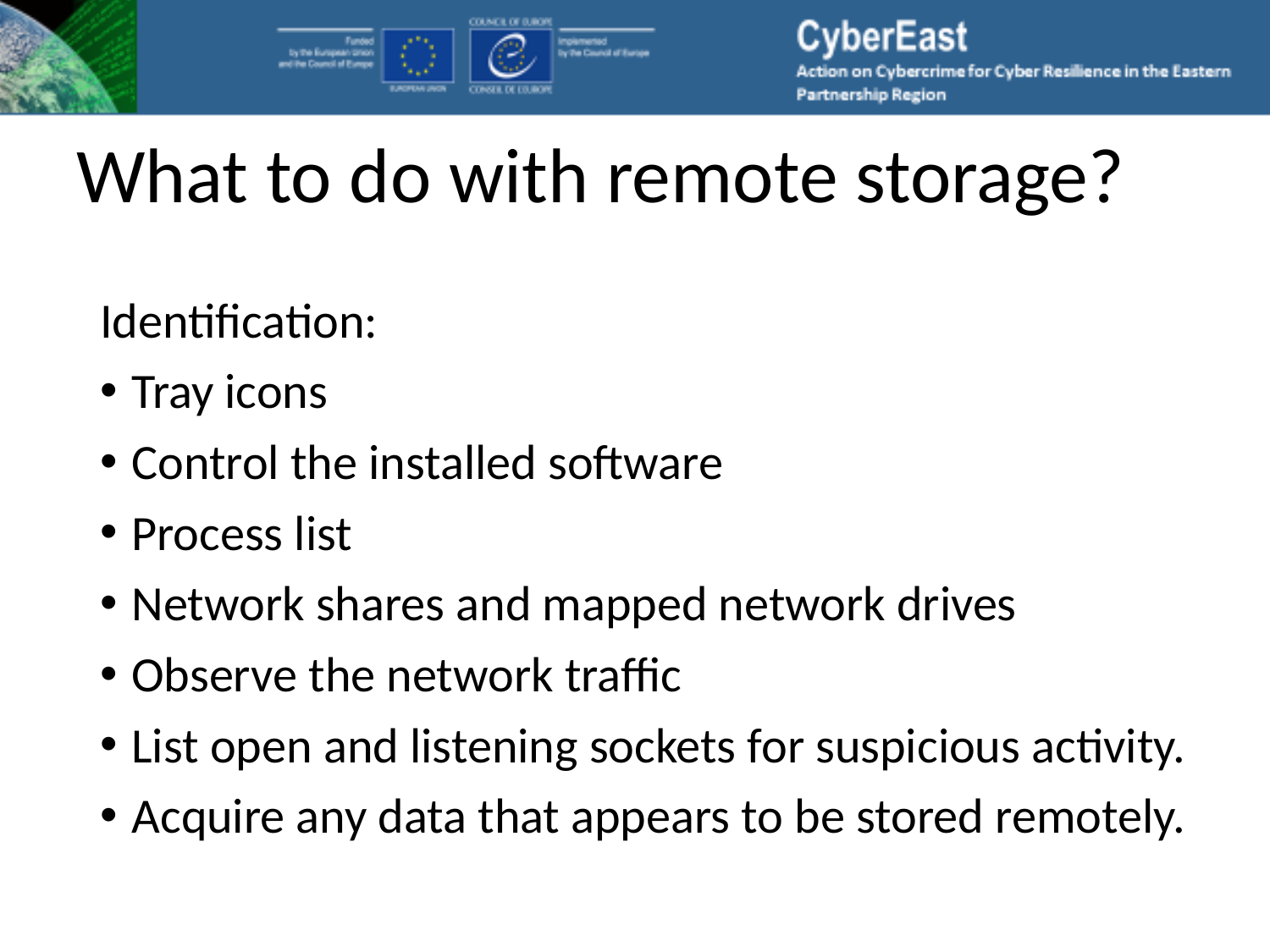

# What to do with remote storage?
Identification:
Tray icons
Control the installed software
Process list
Network shares and mapped network drives
Observe the network traffic
List open and listening sockets for suspicious activity.
Acquire any data that appears to be stored remotely.